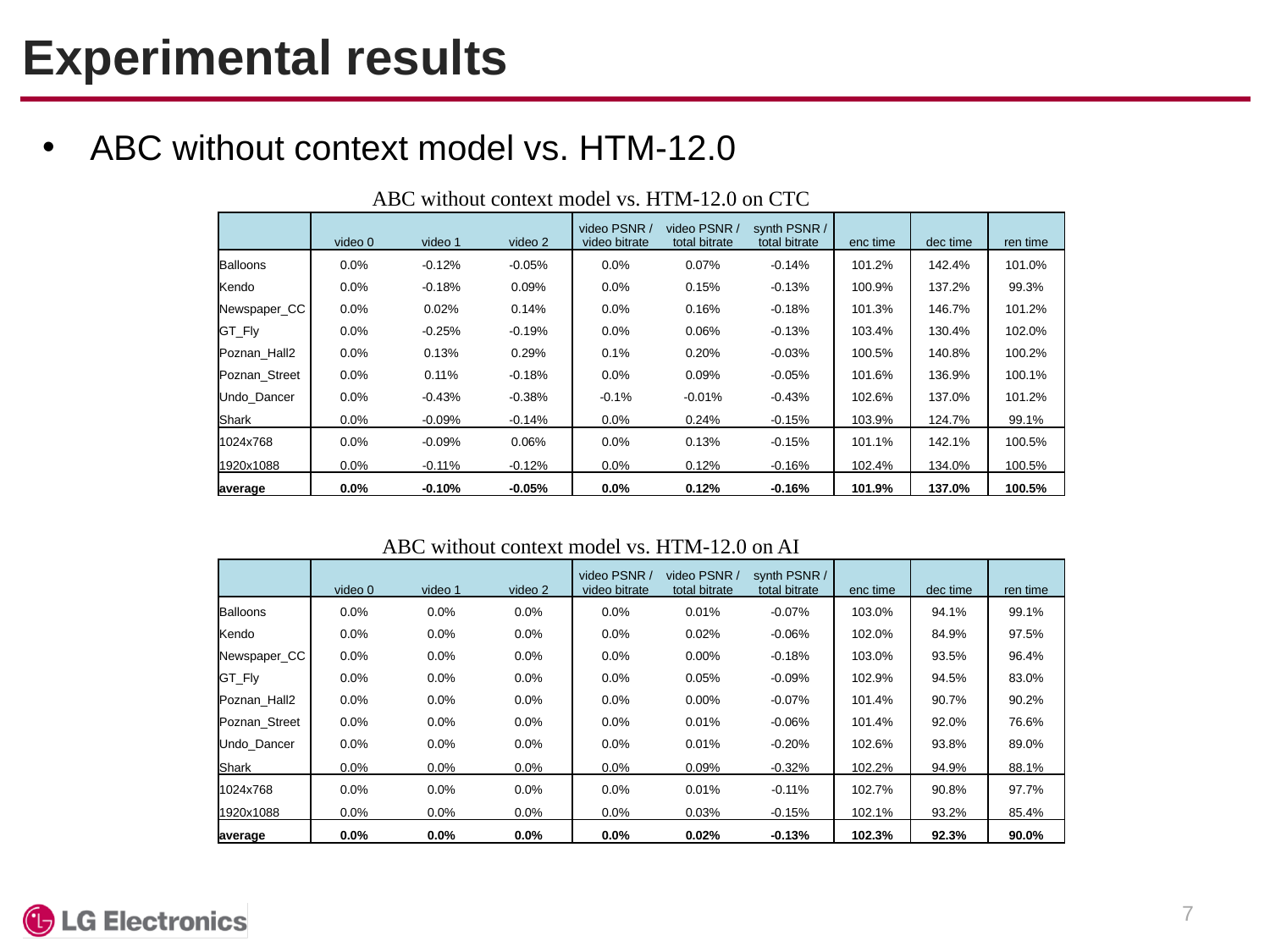

# Experimental results
ABC without context model vs. HTM-12.0
ABC without context model vs. HTM-12.0 on CTC
|  | video 0 | video 1 | video 2 | video PSNR / video bitrate | video PSNR / total bitrate | synth PSNR / total bitrate | enc time | dec time | ren time |
| --- | --- | --- | --- | --- | --- | --- | --- | --- | --- |
| Balloons | 0.0% | -0.12% | -0.05% | 0.0% | 0.07% | -0.14% | 101.2% | 142.4% | 101.0% |
| Kendo | 0.0% | -0.18% | 0.09% | 0.0% | 0.15% | -0.13% | 100.9% | 137.2% | 99.3% |
| Newspaper\_CC | 0.0% | 0.02% | 0.14% | 0.0% | 0.16% | -0.18% | 101.3% | 146.7% | 101.2% |
| GT\_Fly | 0.0% | -0.25% | -0.19% | 0.0% | 0.06% | -0.13% | 103.4% | 130.4% | 102.0% |
| Poznan\_Hall2 | 0.0% | 0.13% | 0.29% | 0.1% | 0.20% | -0.03% | 100.5% | 140.8% | 100.2% |
| Poznan\_Street | 0.0% | 0.11% | -0.18% | 0.0% | 0.09% | -0.05% | 101.6% | 136.9% | 100.1% |
| Undo\_Dancer | 0.0% | -0.43% | -0.38% | -0.1% | -0.01% | -0.43% | 102.6% | 137.0% | 101.2% |
| Shark | 0.0% | -0.09% | -0.14% | 0.0% | 0.24% | -0.15% | 103.9% | 124.7% | 99.1% |
| 1024x768 | 0.0% | -0.09% | 0.06% | 0.0% | 0.13% | -0.15% | 101.1% | 142.1% | 100.5% |
| 1920x1088 | 0.0% | -0.11% | -0.12% | 0.0% | 0.12% | -0.16% | 102.4% | 134.0% | 100.5% |
| average | 0.0% | -0.10% | -0.05% | 0.0% | 0.12% | -0.16% | 101.9% | 137.0% | 100.5% |
ABC without context model vs. HTM-12.0 on AI
|  | video 0 | video 1 | video 2 | video PSNR / video bitrate | video PSNR / total bitrate | synth PSNR / total bitrate | enc time | dec time | ren time |
| --- | --- | --- | --- | --- | --- | --- | --- | --- | --- |
| Balloons | 0.0% | 0.0% | 0.0% | 0.0% | 0.01% | -0.07% | 103.0% | 94.1% | 99.1% |
| Kendo | 0.0% | 0.0% | 0.0% | 0.0% | 0.02% | -0.06% | 102.0% | 84.9% | 97.5% |
| Newspaper\_CC | 0.0% | 0.0% | 0.0% | 0.0% | 0.00% | -0.18% | 103.0% | 93.5% | 96.4% |
| GT\_Fly | 0.0% | 0.0% | 0.0% | 0.0% | 0.05% | -0.09% | 102.9% | 94.5% | 83.0% |
| Poznan\_Hall2 | 0.0% | 0.0% | 0.0% | 0.0% | 0.00% | -0.07% | 101.4% | 90.7% | 90.2% |
| Poznan\_Street | 0.0% | 0.0% | 0.0% | 0.0% | 0.01% | -0.06% | 101.4% | 92.0% | 76.6% |
| Undo\_Dancer | 0.0% | 0.0% | 0.0% | 0.0% | 0.01% | -0.20% | 102.6% | 93.8% | 89.0% |
| Shark | 0.0% | 0.0% | 0.0% | 0.0% | 0.09% | -0.32% | 102.2% | 94.9% | 88.1% |
| 1024x768 | 0.0% | 0.0% | 0.0% | 0.0% | 0.01% | -0.11% | 102.7% | 90.8% | 97.7% |
| 1920x1088 | 0.0% | 0.0% | 0.0% | 0.0% | 0.03% | -0.15% | 102.1% | 93.2% | 85.4% |
| average | 0.0% | 0.0% | 0.0% | 0.0% | 0.02% | -0.13% | 102.3% | 92.3% | 90.0% |
7